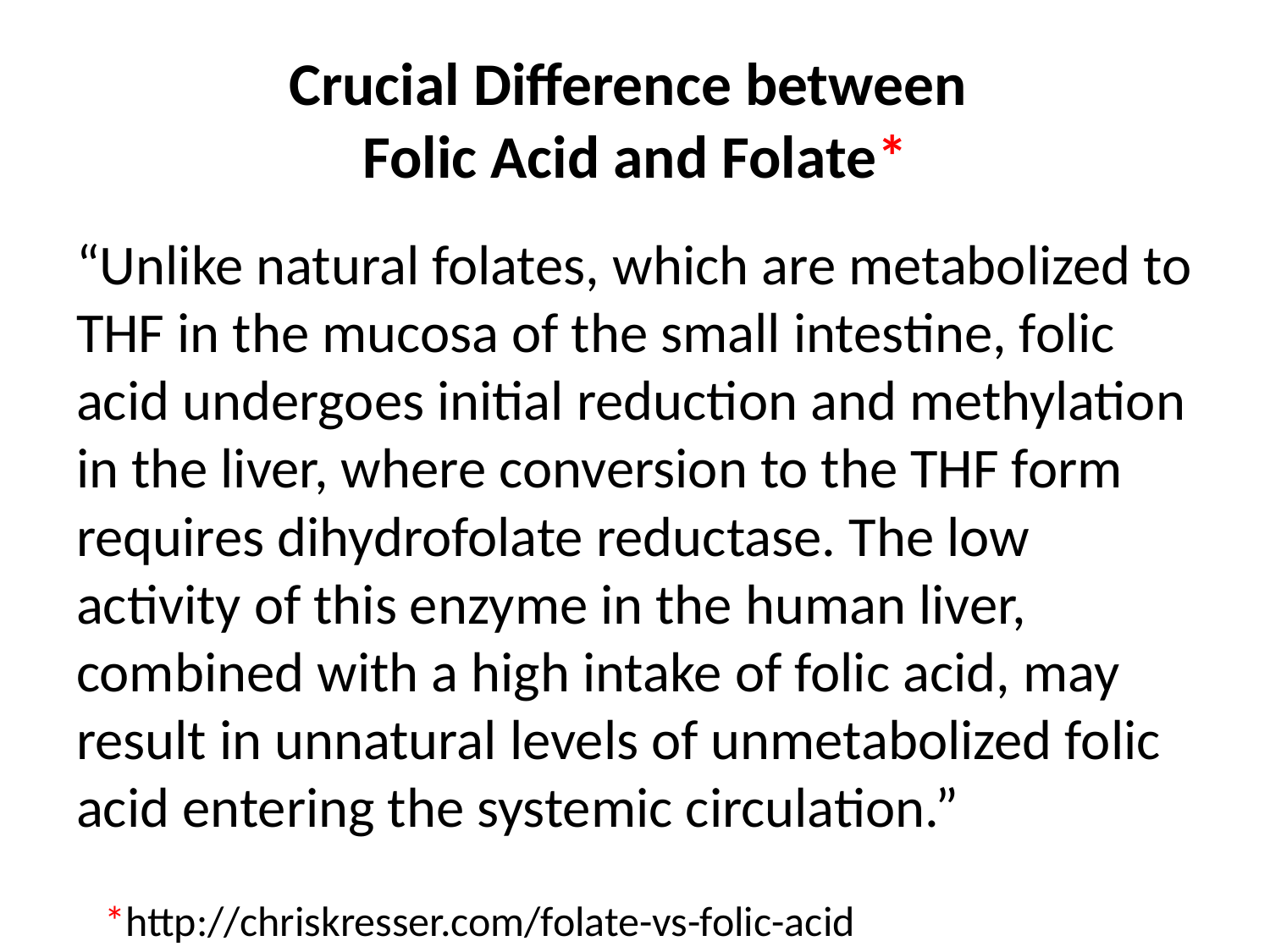

# Crucial Difference between Folic Acid and Folate*
“Unlike natural folates, which are metabolized to THF in the mucosa of the small intestine, folic acid undergoes initial reduction and methylation in the liver, where conversion to the THF form requires dihydrofolate reductase. The low activity of this enzyme in the human liver, combined with a high intake of folic acid, may result in unnatural levels of unmetabolized folic acid entering the systemic circulation.”
*http://chriskresser.com/folate-vs-folic-acid